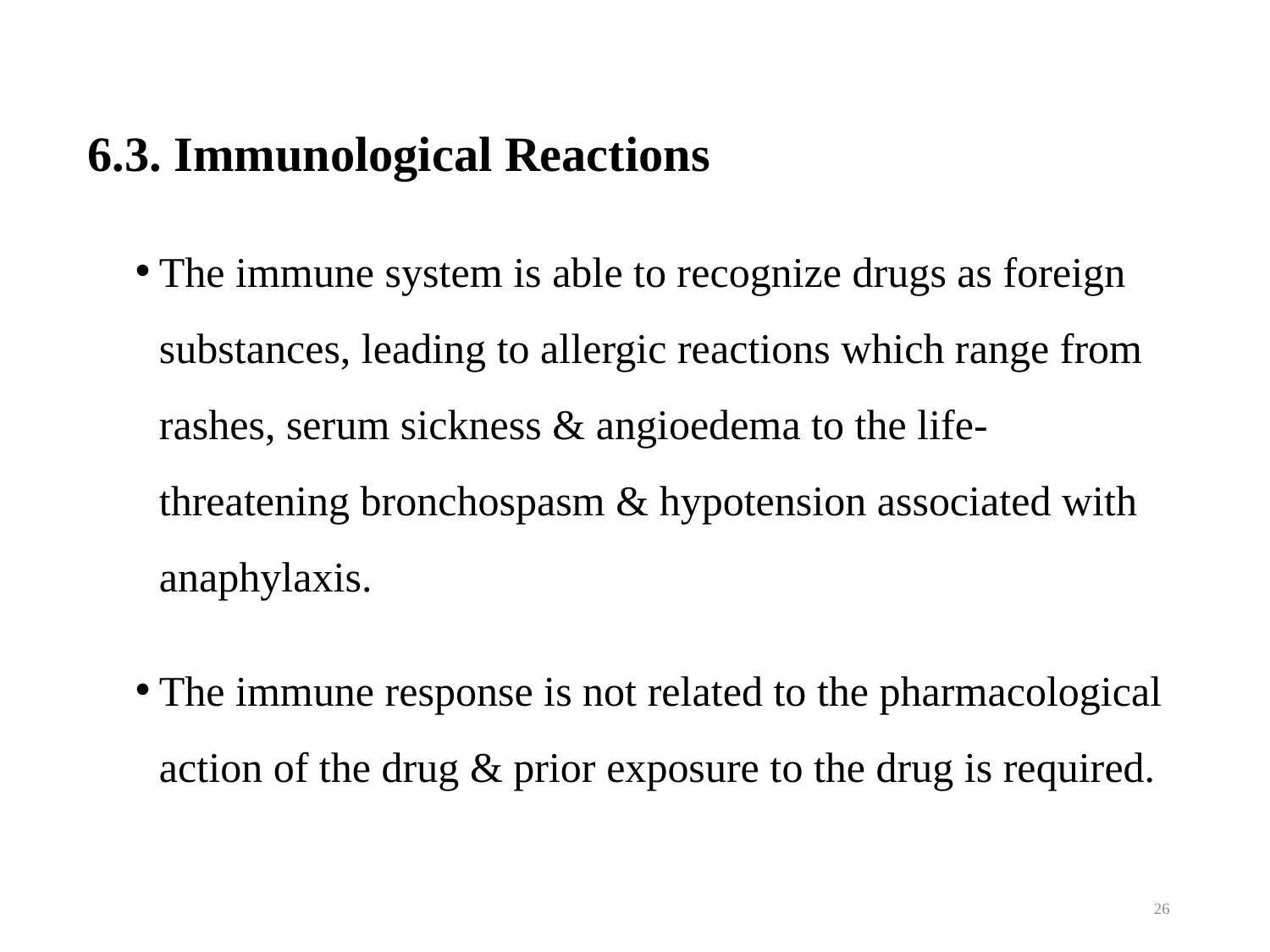

6.3. Immunological Reactions
The immune system is able to recognize drugs as foreign substances, leading to allergic reactions which range from rashes, serum sickness & angioedema to the life-threatening bronchospasm & hypotension associated with anaphylaxis.
The immune response is not related to the pharmacological action of the drug & prior exposure to the drug is required.
26